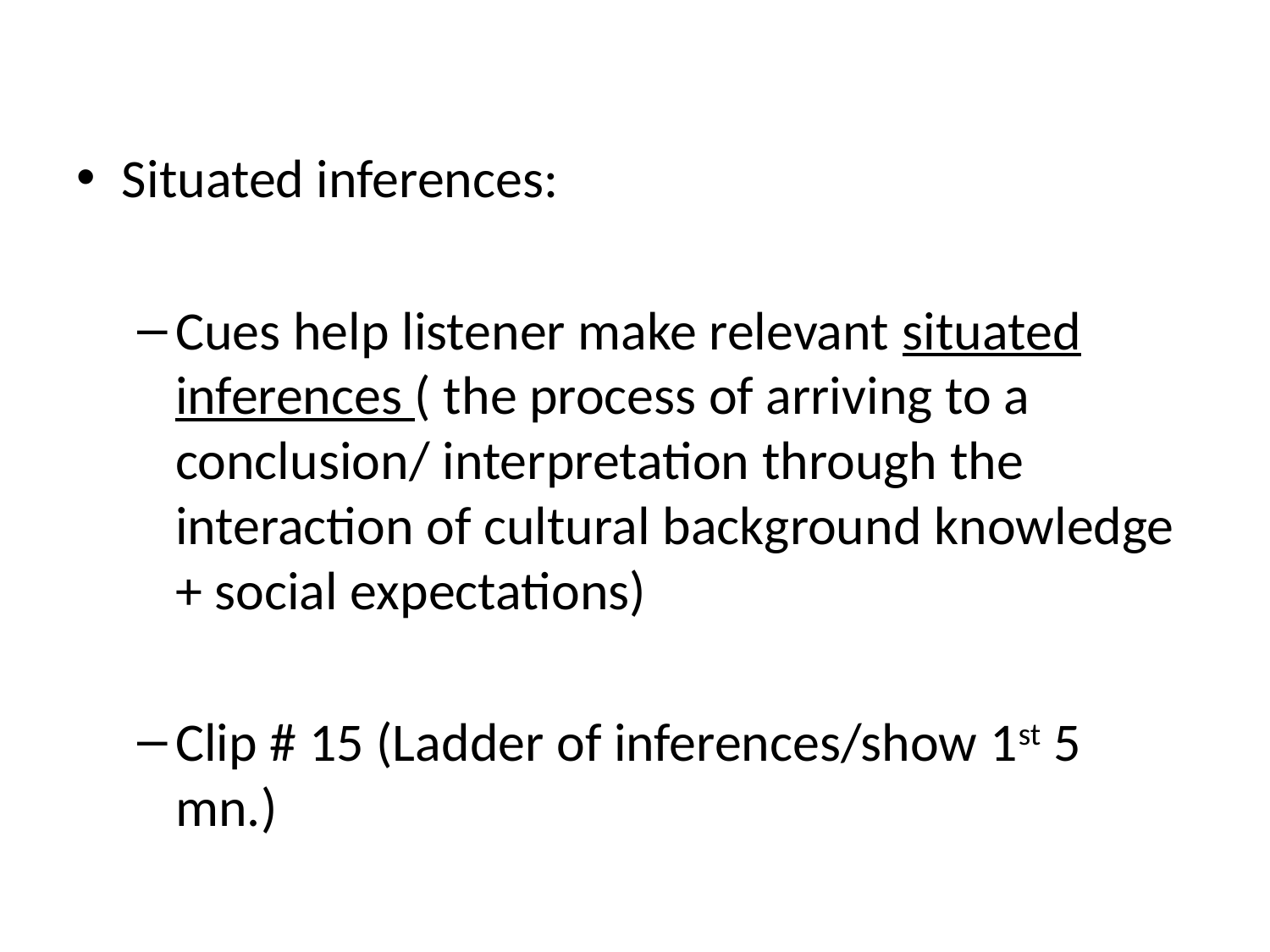

#
Situated inferences:

Cues help listener make relevant situated inferences ( the process of arriving to a conclusion/ interpretation through the interaction of cultural background knowledge + social expectations)

Clip # 15 (Ladder of inferences/show 1st 5 mn.)